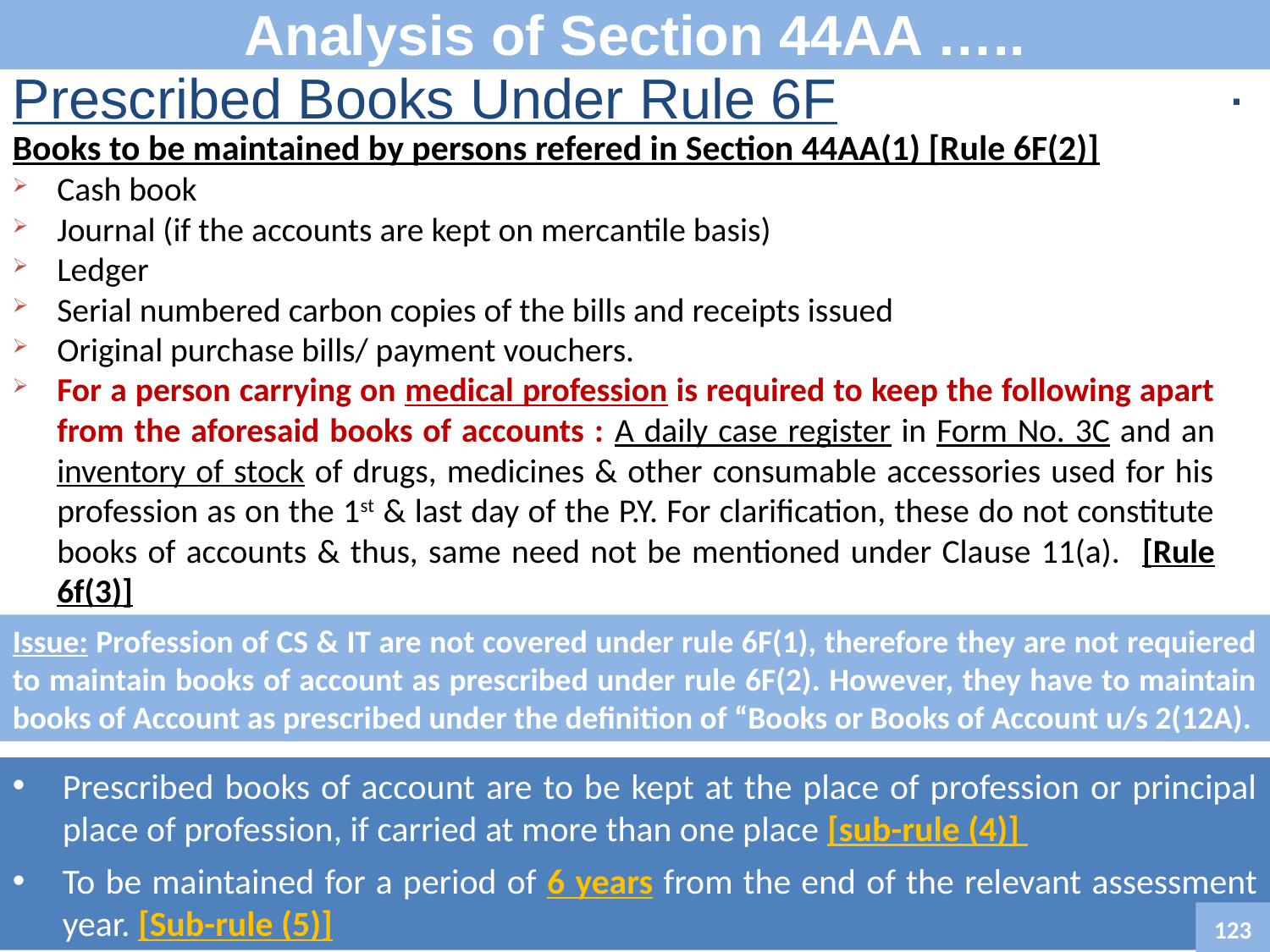

Analysis of Section 44AA …..
Contd….
Prescribed Books Under Rule 6F
Books to be maintained by persons refered in Section 44AA(1) [Rule 6F(2)]
Cash book
Journal (if the accounts are kept on mercantile basis)
Ledger
Serial numbered carbon copies of the bills and receipts issued
Original purchase bills/ payment vouchers.
For a person carrying on medical profession is required to keep the following apart from the aforesaid books of accounts : A daily case register in Form No. 3C and an inventory of stock of drugs, medicines & other consumable accessories used for his profession as on the 1st & last day of the P.Y. For clarification, these do not constitute books of accounts & thus, same need not be mentioned under Clause 11(a).  [Rule 6f(3)]
Issue: Profession of CS & IT are not covered under rule 6F(1), therefore they are not requiered to maintain books of account as prescribed under rule 6F(2). However, they have to maintain books of Account as prescribed under the definition of “Books or Books of Account u/s 2(12A).
Prescribed books of account are to be kept at the place of profession or principal place of profession, if carried at more than one place [sub-rule (4)]
To be maintained for a period of 6 years from the end of the relevant assessment year. [Sub-rule (5)]
123
123